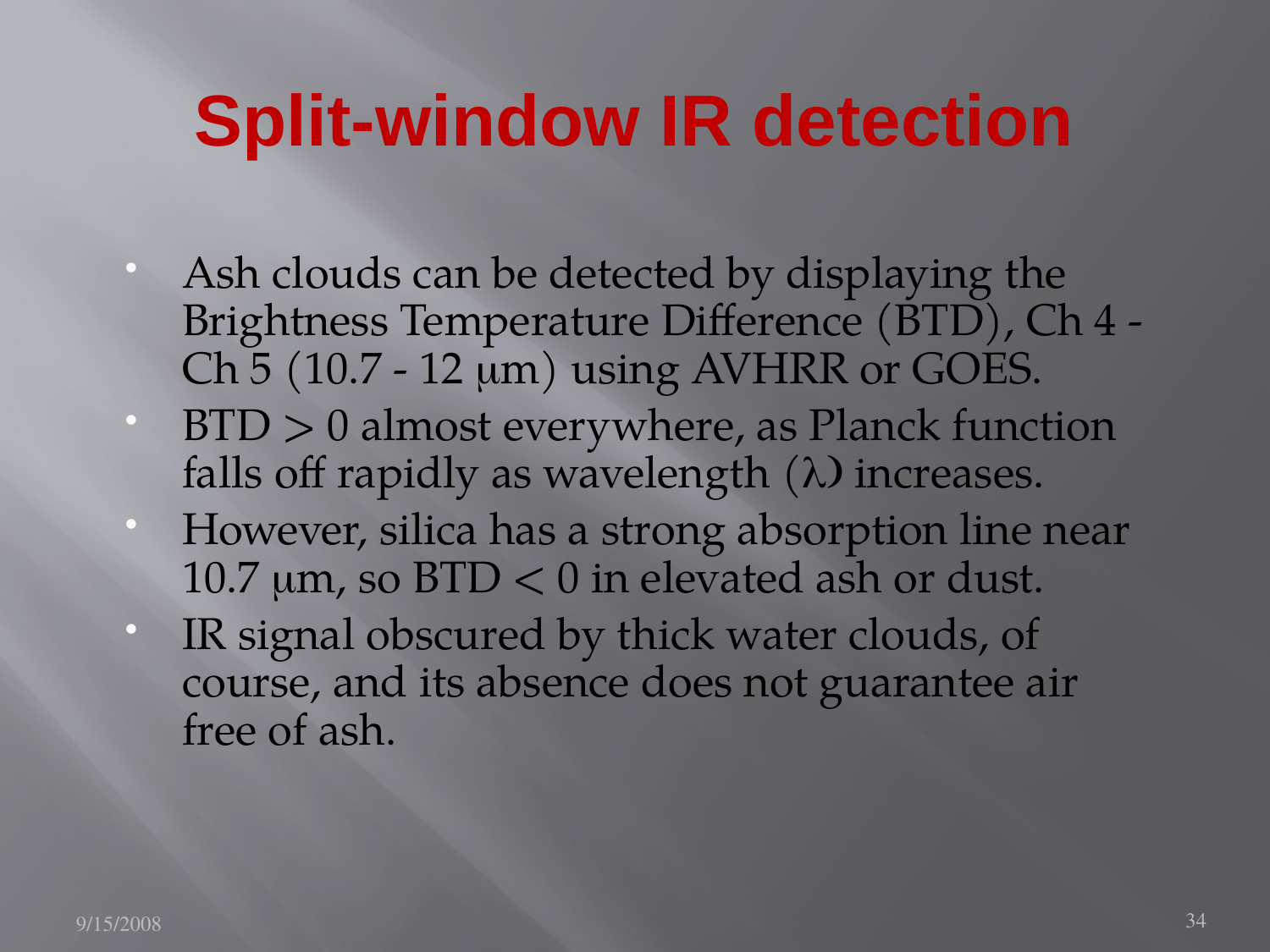

# Split-window IR detection
Ash clouds can be detected by displaying the Brightness Temperature Difference (BTD), Ch 4 - Ch 5 (10.7 - 12 μm) using AVHRR or GOES.
BTD > 0 almost everywhere, as Planck function falls off rapidly as wavelength (λ) increases.
However, silica has a strong absorption line near 10.7 μm, so BTD < 0 in elevated ash or dust.
IR signal obscured by thick water clouds, of course, and its absence does not guarantee air free of ash.
9/15/2008
34